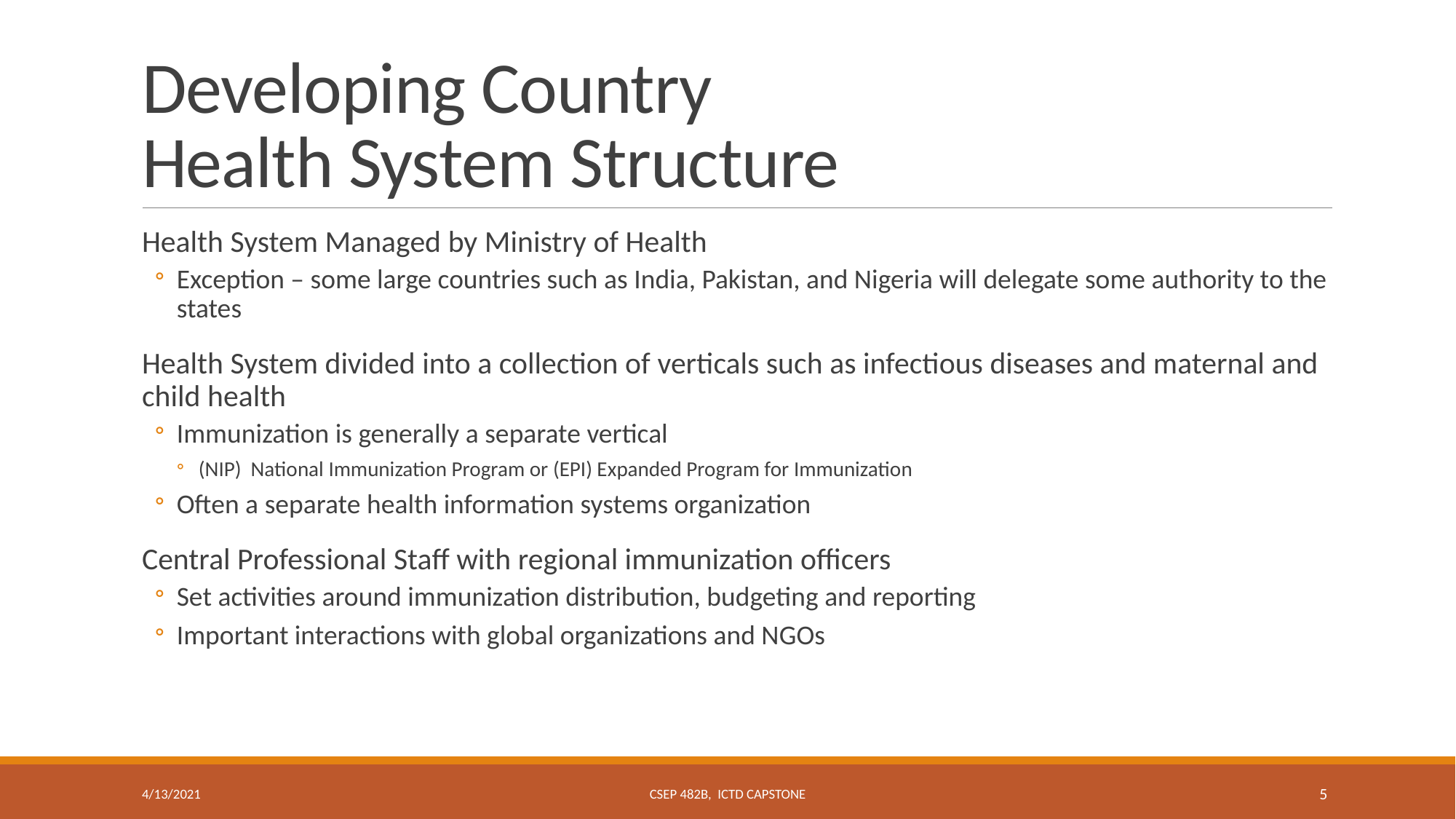

# Developing Country Health System Structure
Health System Managed by Ministry of Health
Exception – some large countries such as India, Pakistan, and Nigeria will delegate some authority to the states
Health System divided into a collection of verticals such as infectious diseases and maternal and child health
Immunization is generally a separate vertical
(NIP)  National Immunization Program or (EPI) Expanded Program for Immunization
Often a separate health information systems organization
Central Professional Staff with regional immunization officers
Set activities around immunization distribution, budgeting and reporting
Important interactions with global organizations and NGOs

4/13/2021
CSEP 482B,  ICTD Capstone
5